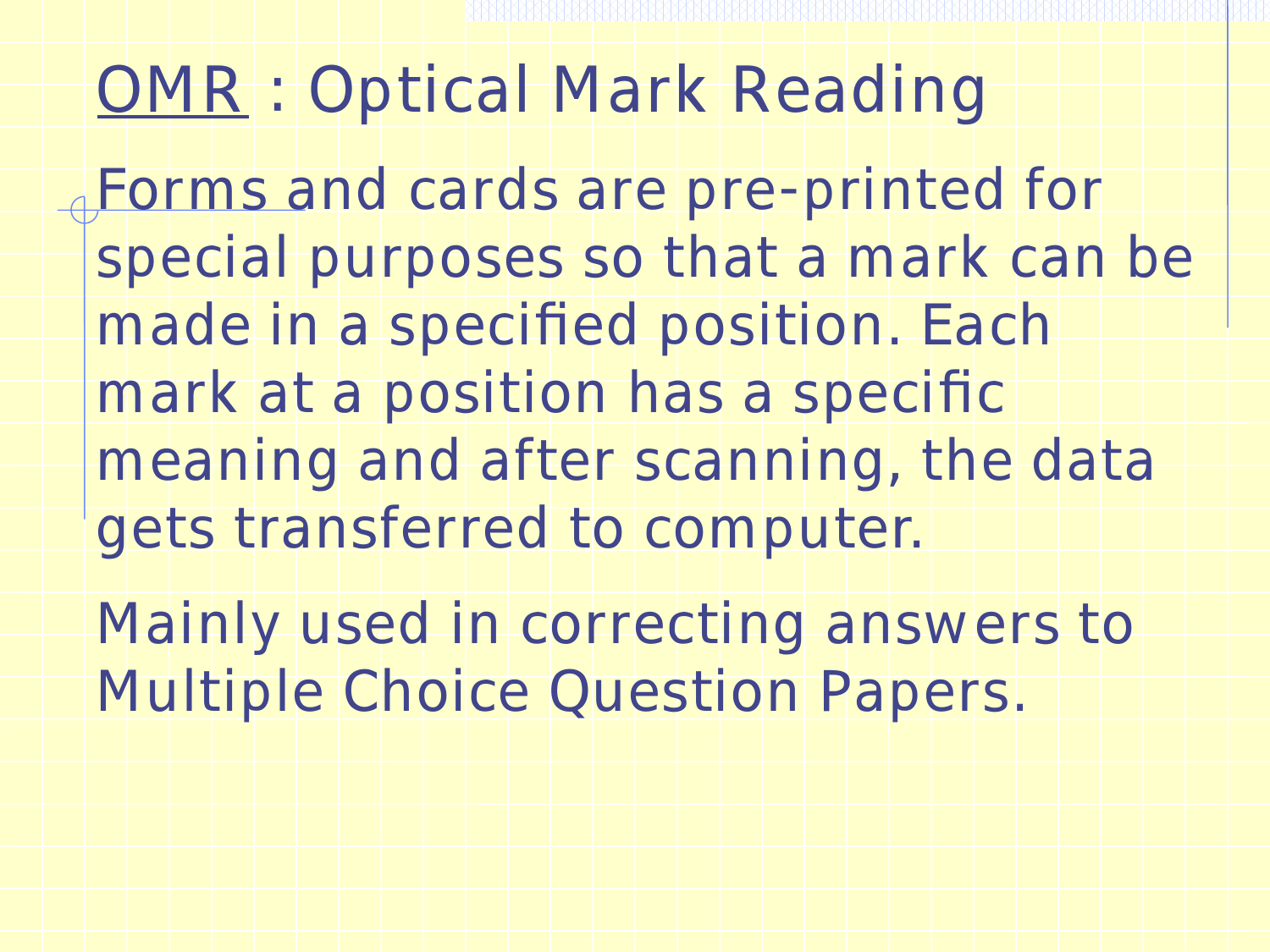

OMR : Optical Mark Reading
Forms and cards are pre-printed for special purposes so that a mark can be made in a specified position. Each mark at a position has a specific meaning and after scanning, the data gets transferred to computer.
Mainly used in correcting answers to Multiple Choice Question Papers.